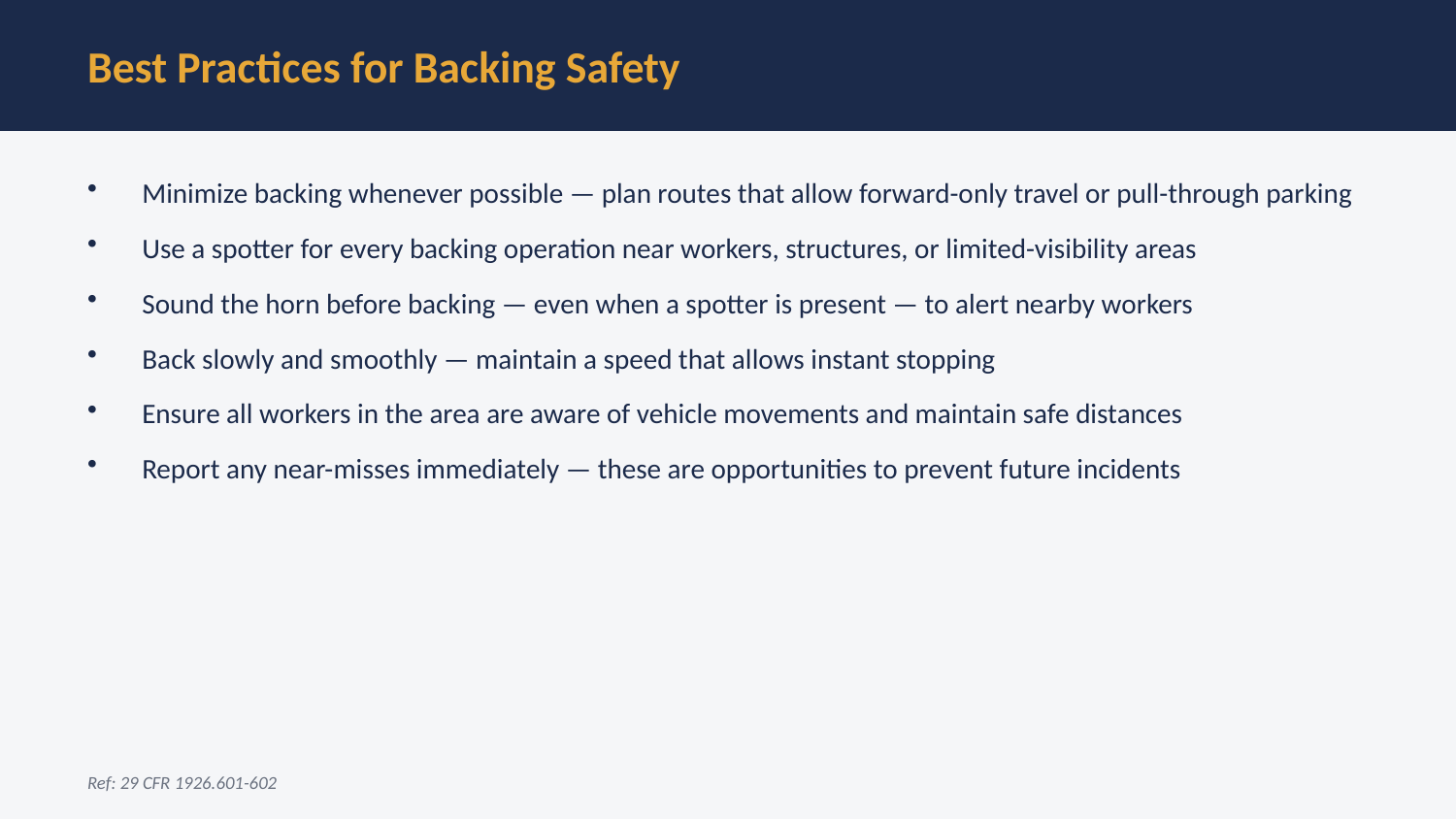

Best Practices for Backing Safety
Minimize backing whenever possible — plan routes that allow forward-only travel or pull-through parking
Use a spotter for every backing operation near workers, structures, or limited-visibility areas
Sound the horn before backing — even when a spotter is present — to alert nearby workers
Back slowly and smoothly — maintain a speed that allows instant stopping
Ensure all workers in the area are aware of vehicle movements and maintain safe distances
Report any near-misses immediately — these are opportunities to prevent future incidents
Ref: 29 CFR 1926.601-602